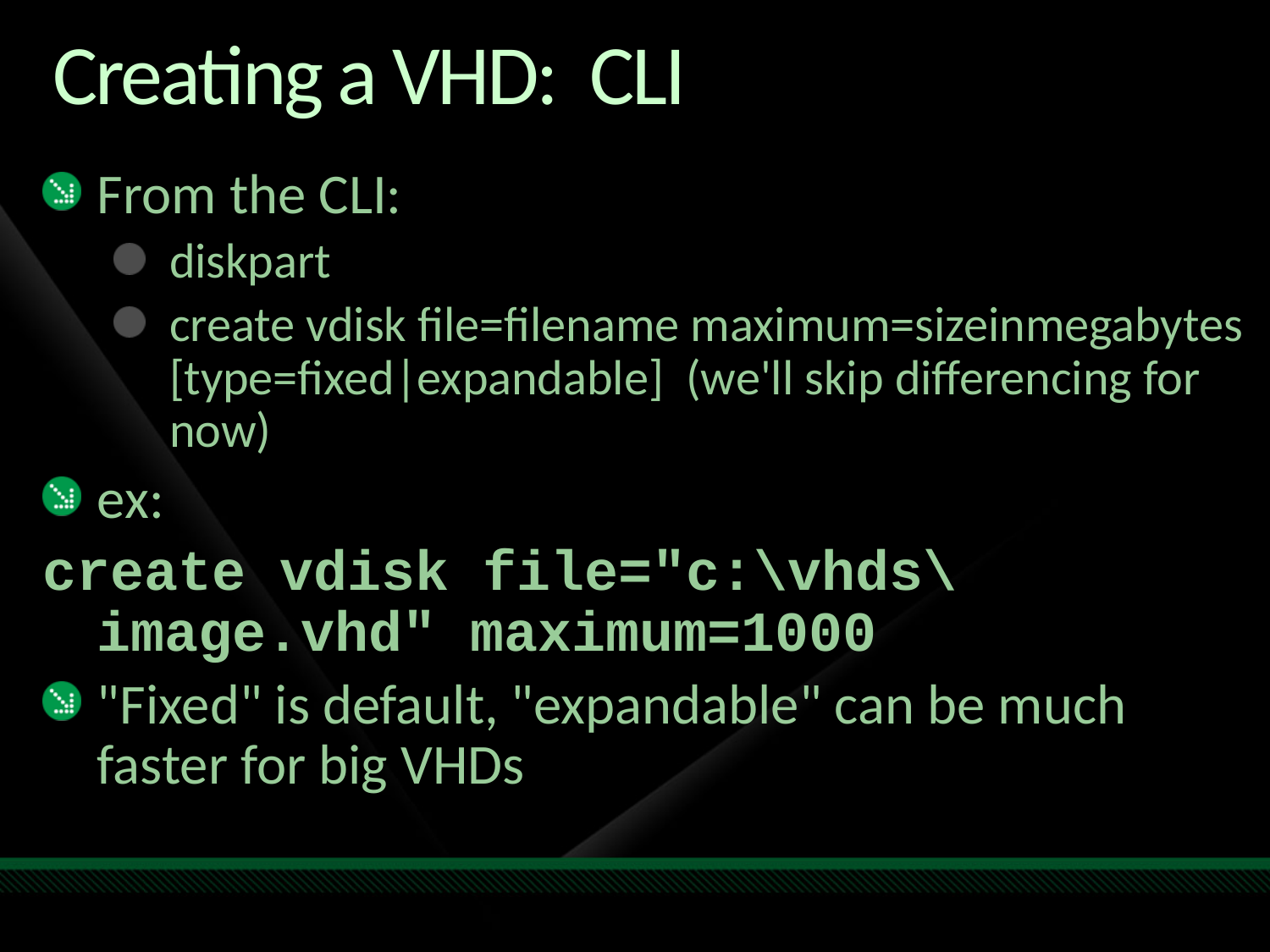

# Creating a VHD:  CLI
From the CLI:
diskpart
create vdisk file=filename maximum=sizeinmegabytes [type=fixed|expandable]  (we'll skip differencing for now)
ex:
create vdisk file="c:\vhds\image.vhd" maximum=1000
"Fixed" is default, "expandable" can be much faster for big VHDs